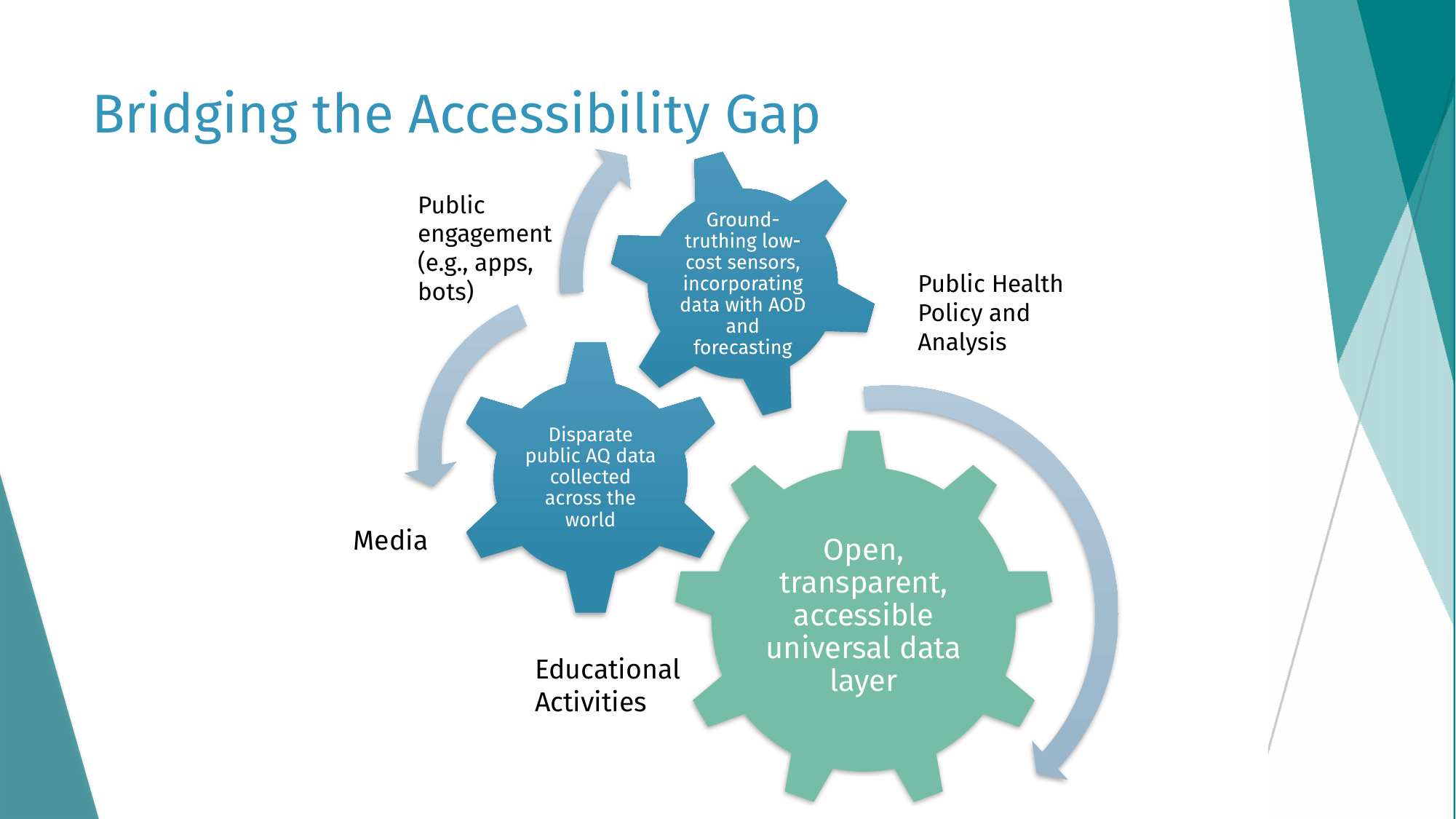

# Bridging the Accessibility Gap
Open, transparent, accessible universal data layer
Disparate public AQ data collected across the world
Ground-truthing low-cost sensors, incorporating data with AOD and forecasting
Public engagement (e.g., apps, bots)
Public Health Policy and Analysis
Media
Educational Activities
47